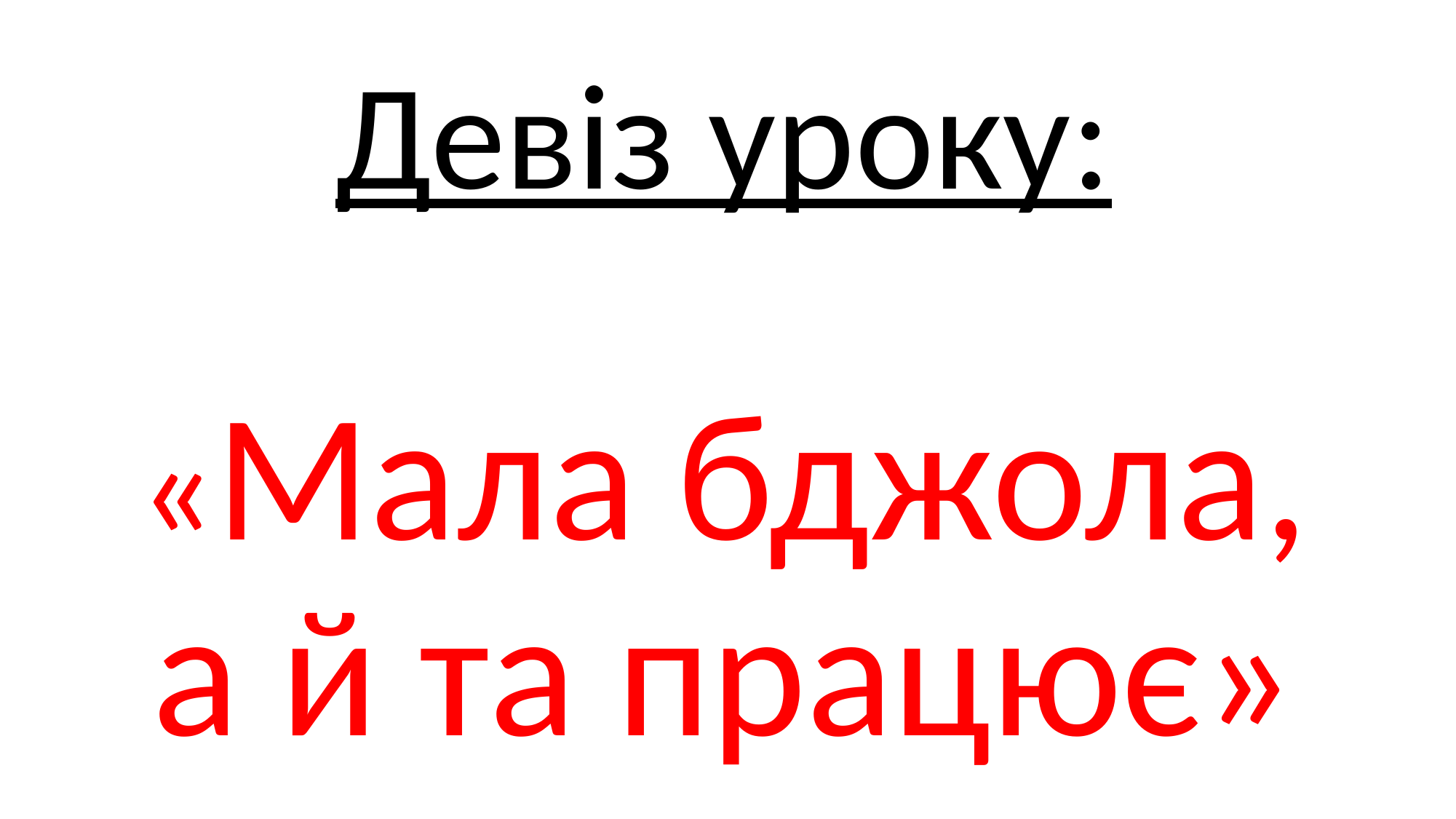

# Девіз уроку: «Мала бджола, а й та працює»